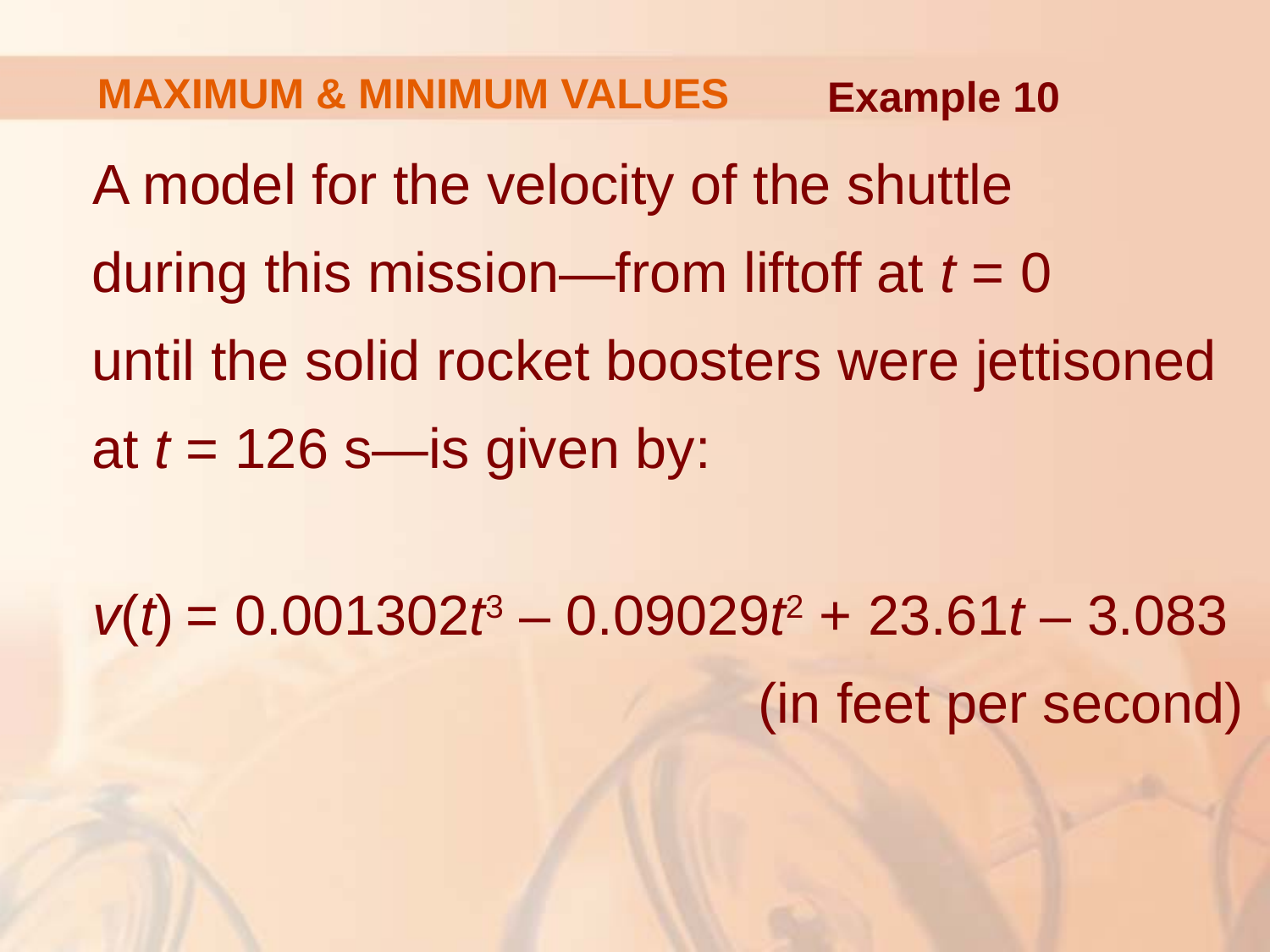

# MAXIMUM & MINIMUM VALUES
Example 10
A model for the velocity of the shuttle
during this mission—from liftoff at t = 0
until the solid rocket boosters were jettisoned
at t = 126 s—is given by:
v(t) = 0.001302t3 – 0.09029t2 + 23.61t – 3.083 					  (in feet per second)